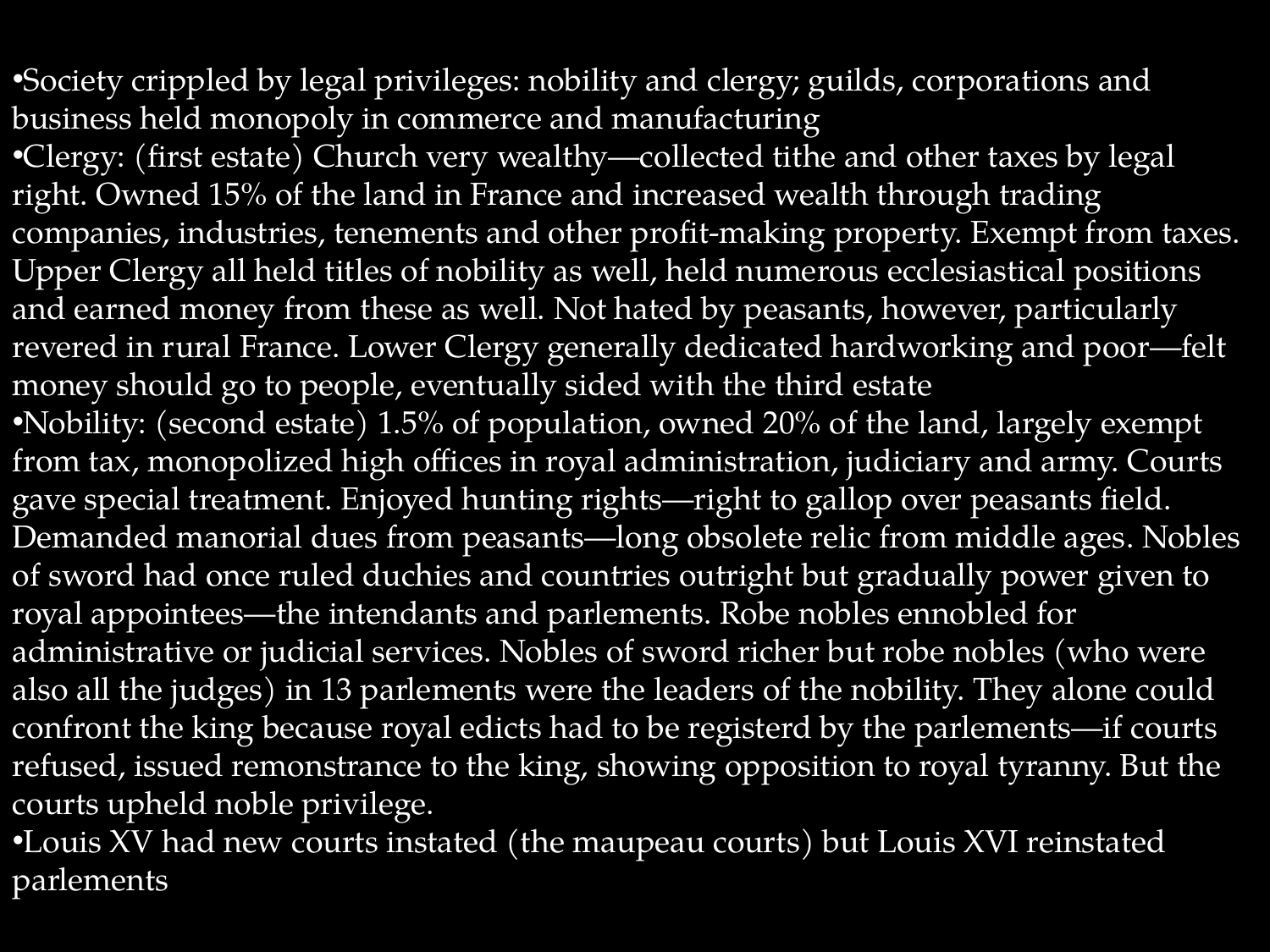

Society crippled by legal privileges: nobility and clergy; guilds, corporations and business held monopoly in commerce and manufacturing
Clergy: (first estate) Church very wealthy—collected tithe and other taxes by legal right. Owned 15% of the land in France and increased wealth through trading companies, industries, tenements and other profit-making property. Exempt from taxes. Upper Clergy all held titles of nobility as well, held numerous ecclesiastical positions and earned money from these as well. Not hated by peasants, however, particularly revered in rural France. Lower Clergy generally dedicated hardworking and poor—felt money should go to people, eventually sided with the third estate
Nobility: (second estate) 1.5% of population, owned 20% of the land, largely exempt from tax, monopolized high offices in royal administration, judiciary and army. Courts gave special treatment. Enjoyed hunting rights—right to gallop over peasants field. Demanded manorial dues from peasants—long obsolete relic from middle ages. Nobles of sword had once ruled duchies and countries outright but gradually power given to royal appointees—the intendants and parlements. Robe nobles ennobled for administrative or judicial services. Nobles of sword richer but robe nobles (who were also all the judges) in 13 parlements were the leaders of the nobility. They alone could confront the king because royal edicts had to be registerd by the parlements—if courts refused, issued remonstrance to the king, showing opposition to royal tyranny. But the courts upheld noble privilege.
Louis XV had new courts instated (the maupeau courts) but Louis XVI reinstated parlements